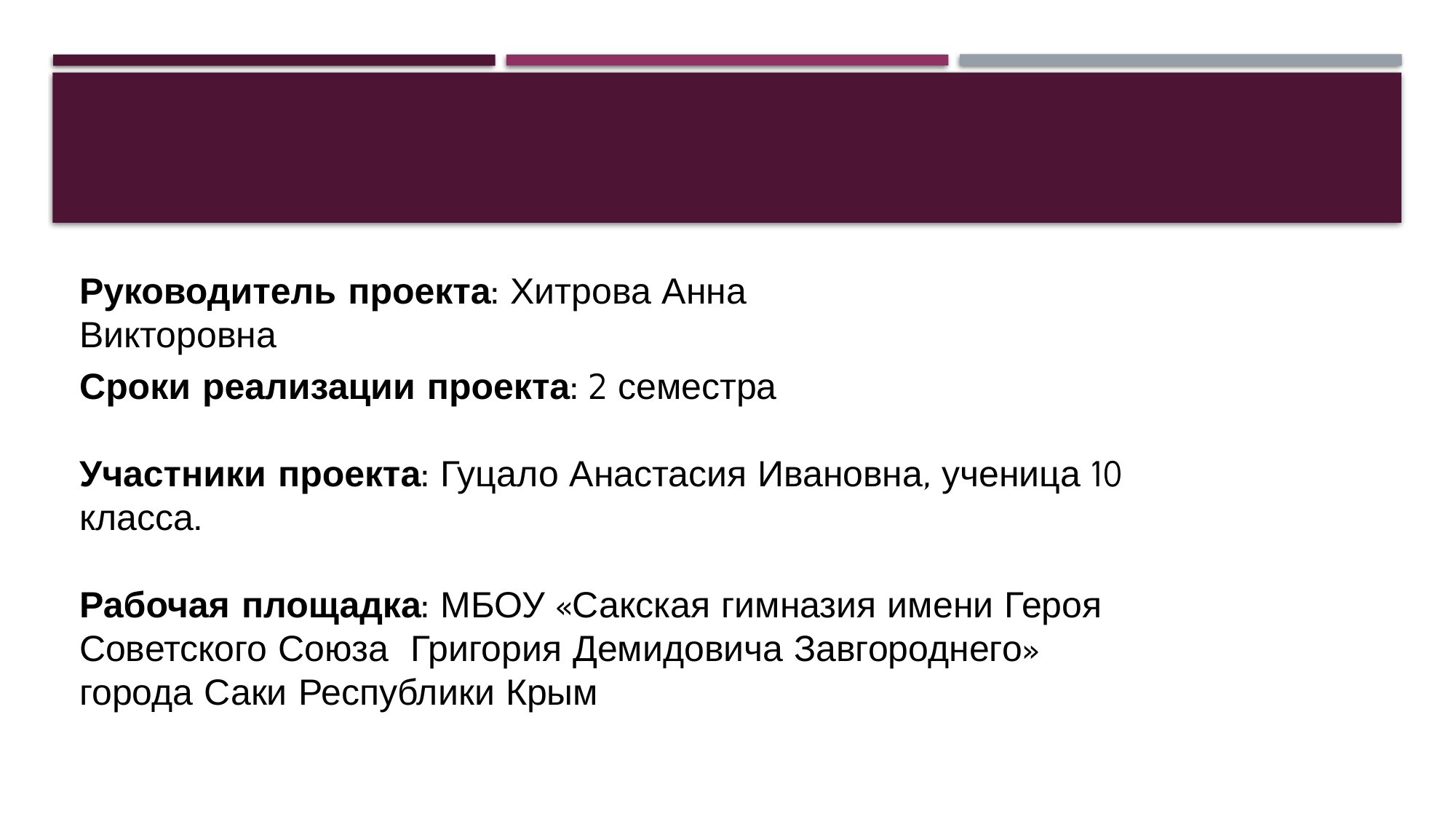

#
Руководитель проекта: Хитрова Анна Викторовна
Сроки реализации проекта: 2 семестра

Участники проекта: Гуцало Анастасия Ивановна, ученица 10 класса.

Рабочая площадка: МБОУ «Сакская гимназия имени Героя Советского Союза  Григория Демидовича Завгороднего» города Саки Республики Крым